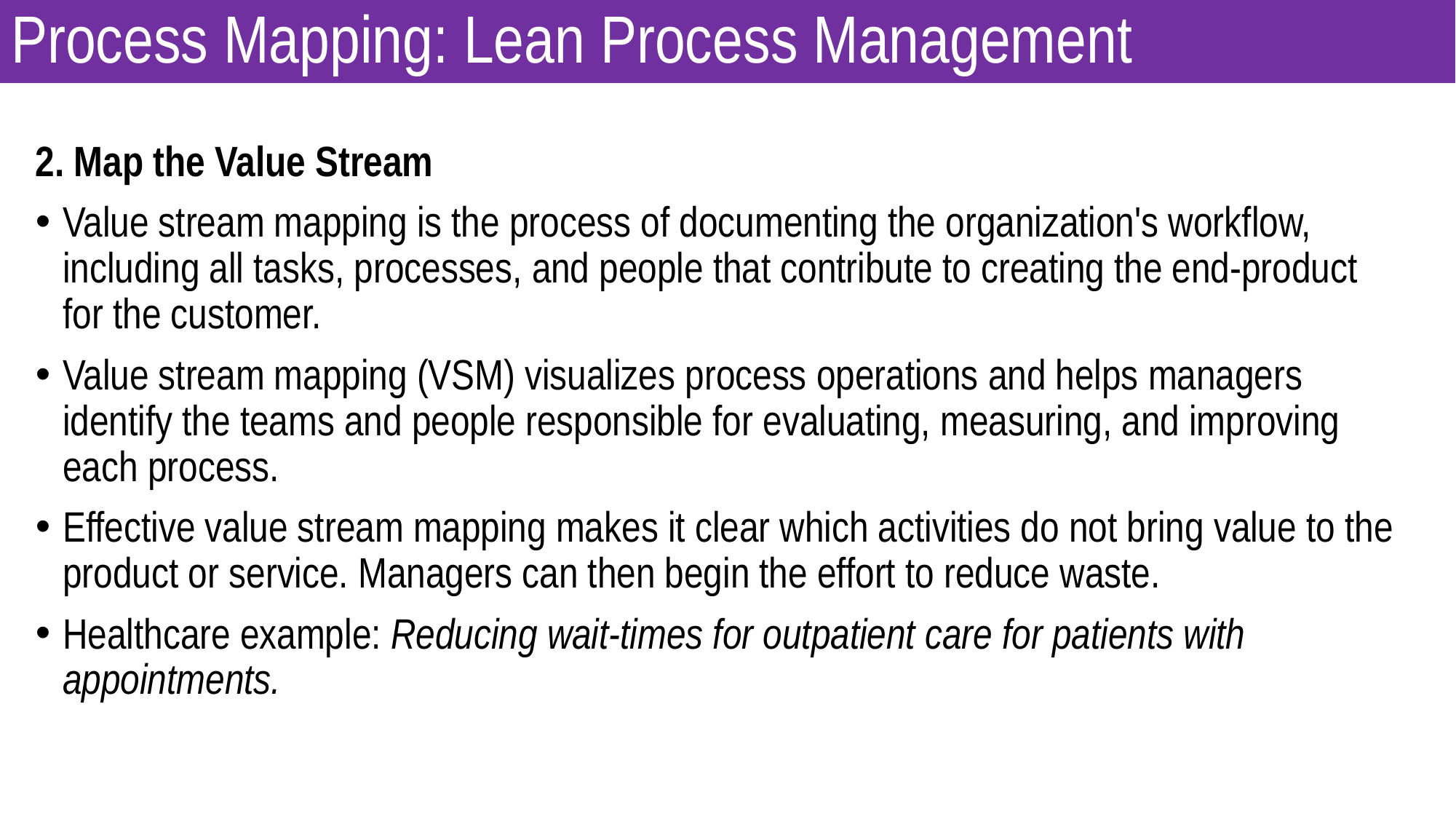

# Process Mapping: Lean Process Management
2. Map the Value Stream
Value stream mapping is the process of documenting the organization's workflow, including all tasks, processes, and people that contribute to creating the end-product for the customer.
Value stream mapping (VSM) visualizes process operations and helps managers identify the teams and people responsible for evaluating, measuring, and improving each process.
Effective value stream mapping makes it clear which activities do not bring value to the product or service. Managers can then begin the effort to reduce waste.
Healthcare example: Reducing wait-times for outpatient care for patients with appointments.